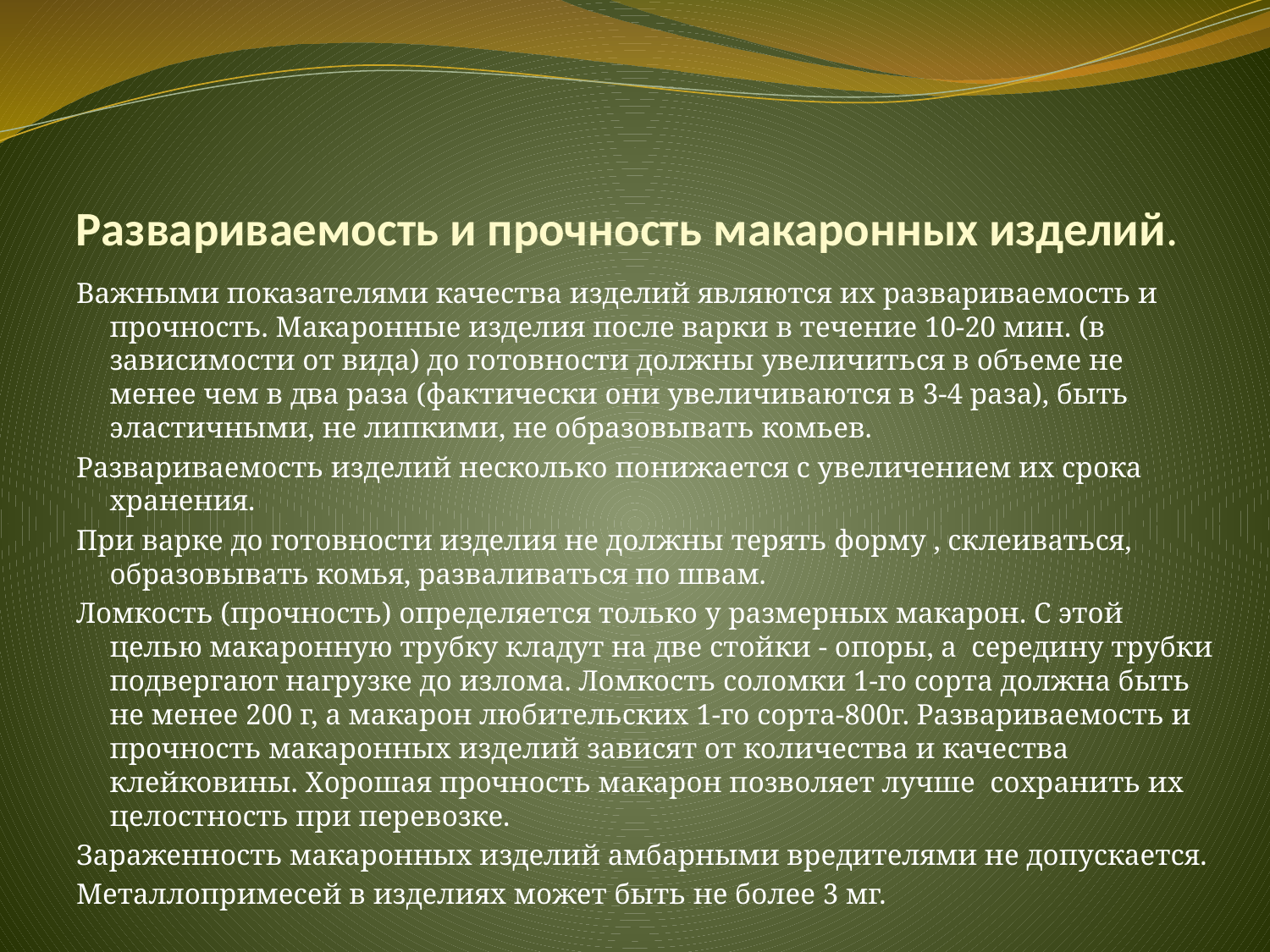

# Развариваемость и прочность макаронных изделий.
Важными показателями качества изделий являются их развариваемость и прочность. Макаронные изделия после варки в течение 10-20 мин. (в зависимости от вида) до готовности должны увеличиться в объеме не менее чем в два раза (фактически они увеличиваются в 3-4 раза), быть эластичными, не липкими, не образовывать комьев.
Развариваемость изделий несколько понижается с увеличением их срока хранения.
При варке до готовности изделия не должны терять форму , склеиваться, образовывать комья, разваливаться по швам.
Ломкость (прочность) определяется только у размерных макарон. С этой целью макаронную трубку кладут на две стойки - опоры, а  середину трубки подвергают нагрузке до излома. Ломкость соломки 1-го сорта должна быть не менее 200 г, а макарон любительских 1-го сорта-800г. Развариваемость и прочность макаронных изделий зависят от количества и качества клейковины. Хорошая прочность макарон позволяет лучше  сохранить их целостность при перевозке.
Зараженность макаронных изделий амбарными вредителями не допускается.
Металлопримесей в изделиях может быть не более 3 мг.